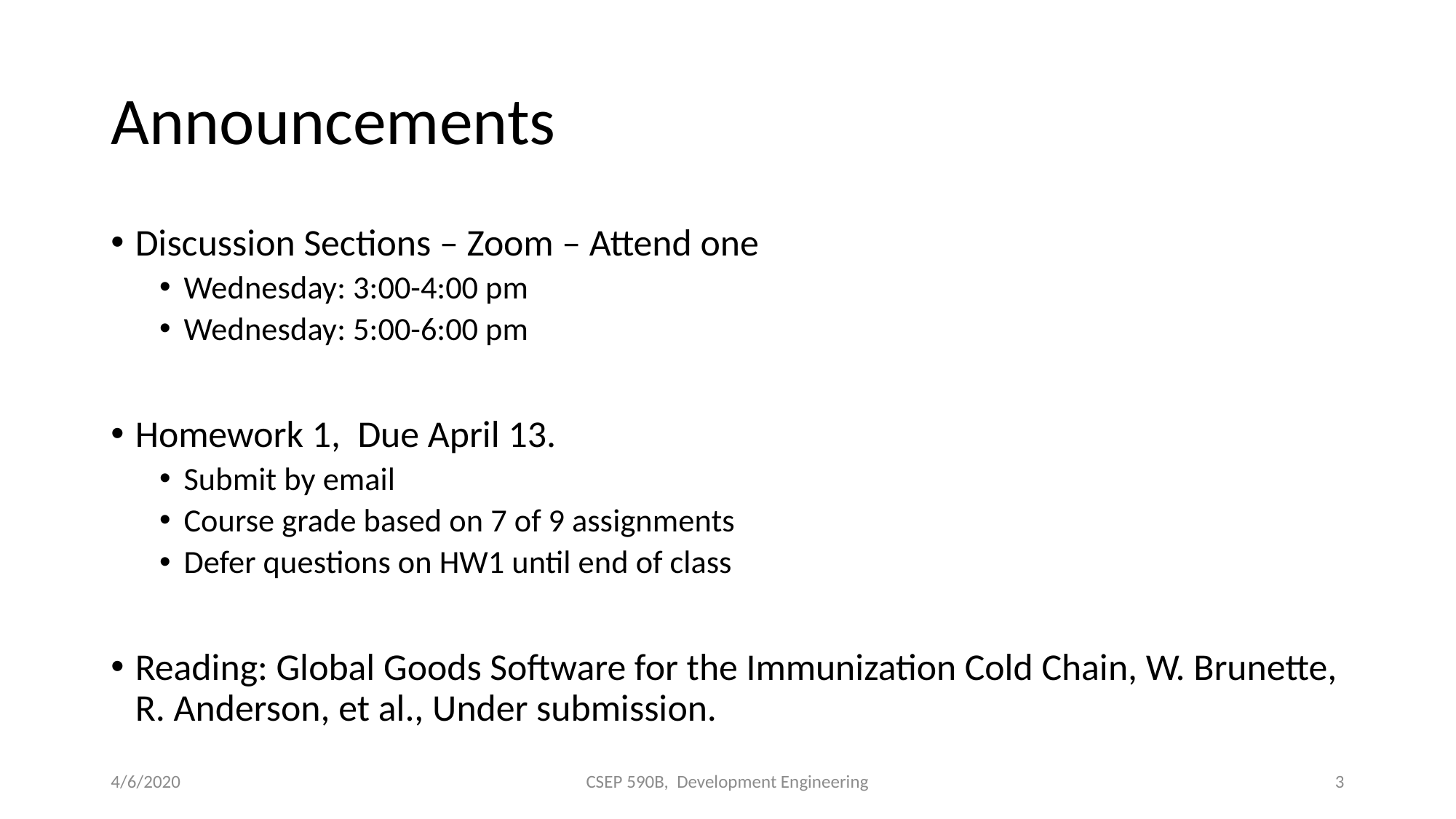

# Announcements
Discussion Sections – Zoom – Attend one
Wednesday: 3:00-4:00 pm
Wednesday: 5:00-6:00 pm

Homework 1,  Due April 13.
Submit by email
Course grade based on 7 of 9 assignments
Defer questions on HW1 until end of class

Reading: Global Goods Software for the Immunization Cold Chain, W. Brunette, R. Anderson, et al., Under submission.

4/6/2020
CSEP 590B,  Development Engineering
3